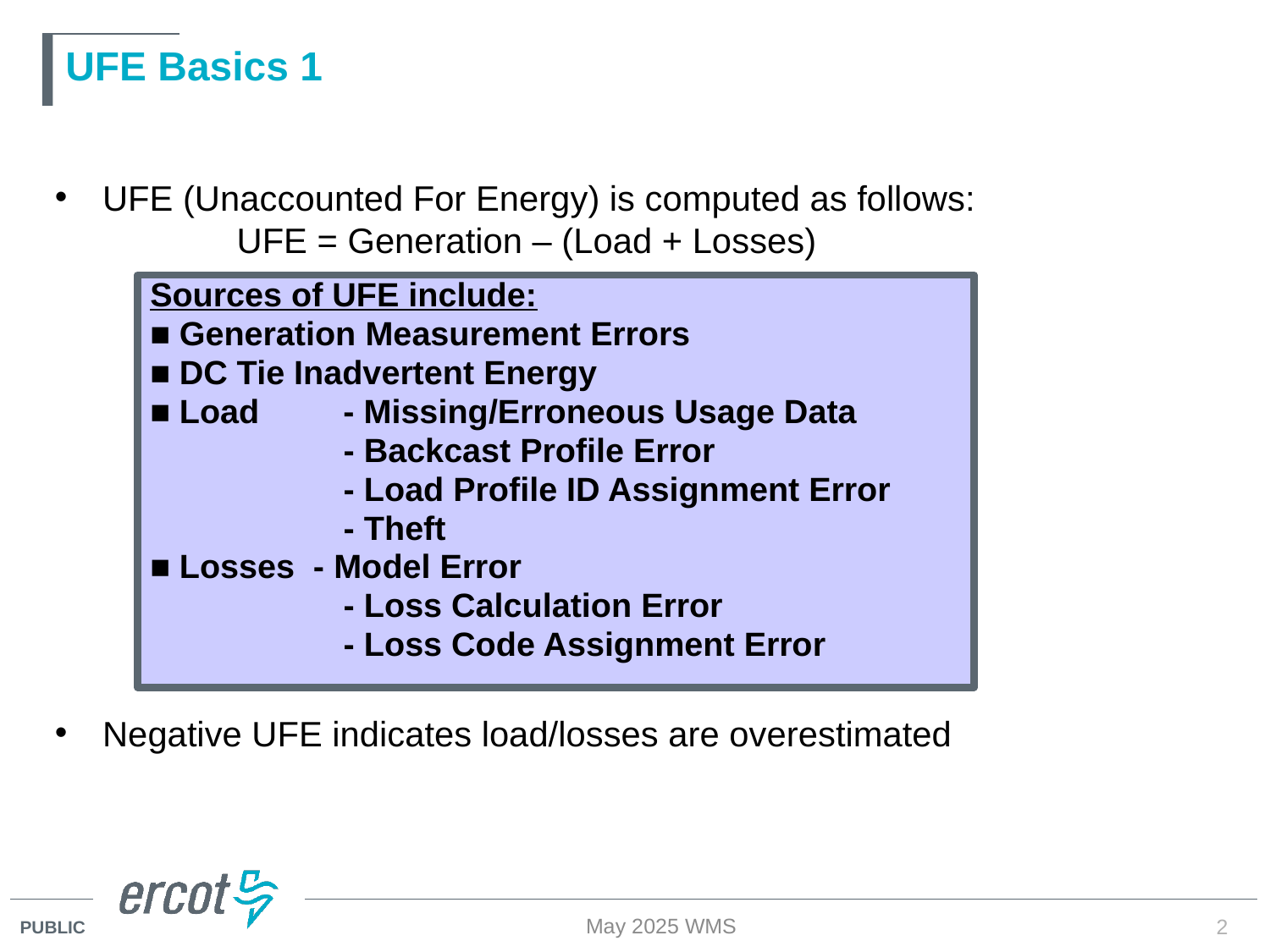

# UFE Basics 1
UFE (Unaccounted For Energy) is computed as follows:
	       UFE = Generation – (Load + Losses)

Negative UFE indicates load/losses are overestimated
Sources of UFE include:
■ Generation Measurement Errors
■ DC Tie Inadvertent Energy
■ Load	  - Missing/Erroneous Usage Data
		  - Backcast Profile Error
		  - Load Profile ID Assignment Error
		  - Theft
■ Losses  - Model Error
		  - Loss Calculation Error
		  - Loss Code Assignment Error
May 2025 WMS
2